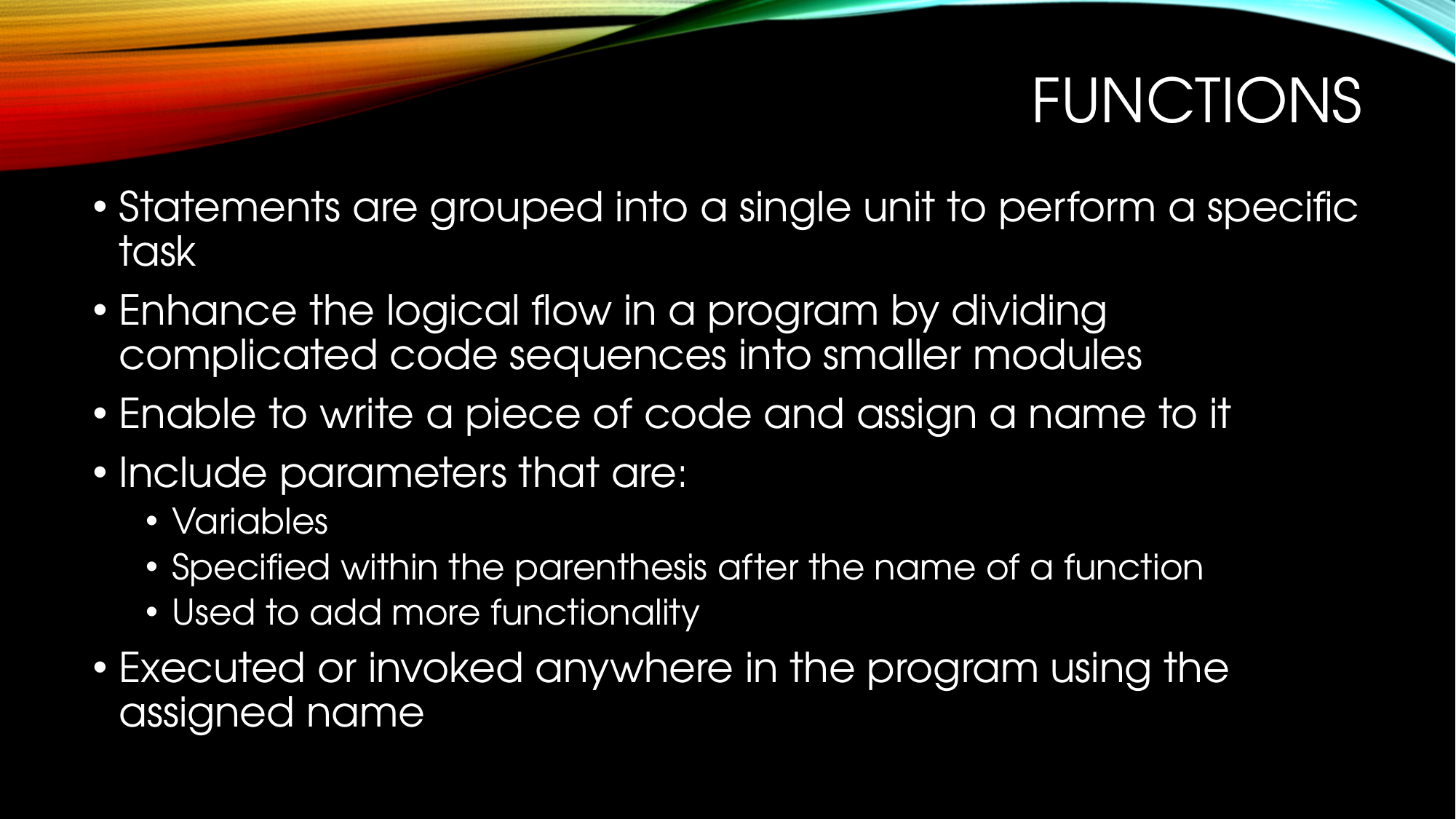

# FUNCTIONS
Statements are grouped into a single unit to perform a specific task
Enhance the logical flow in a program by dividing complicated code sequences into smaller modules
Enable to write a piece of code and assign a name to it
Include parameters that are:
Variables
Specified within the parenthesis after the name of a function
Used to add more functionality
Executed or invoked anywhere in the program using the assigned name